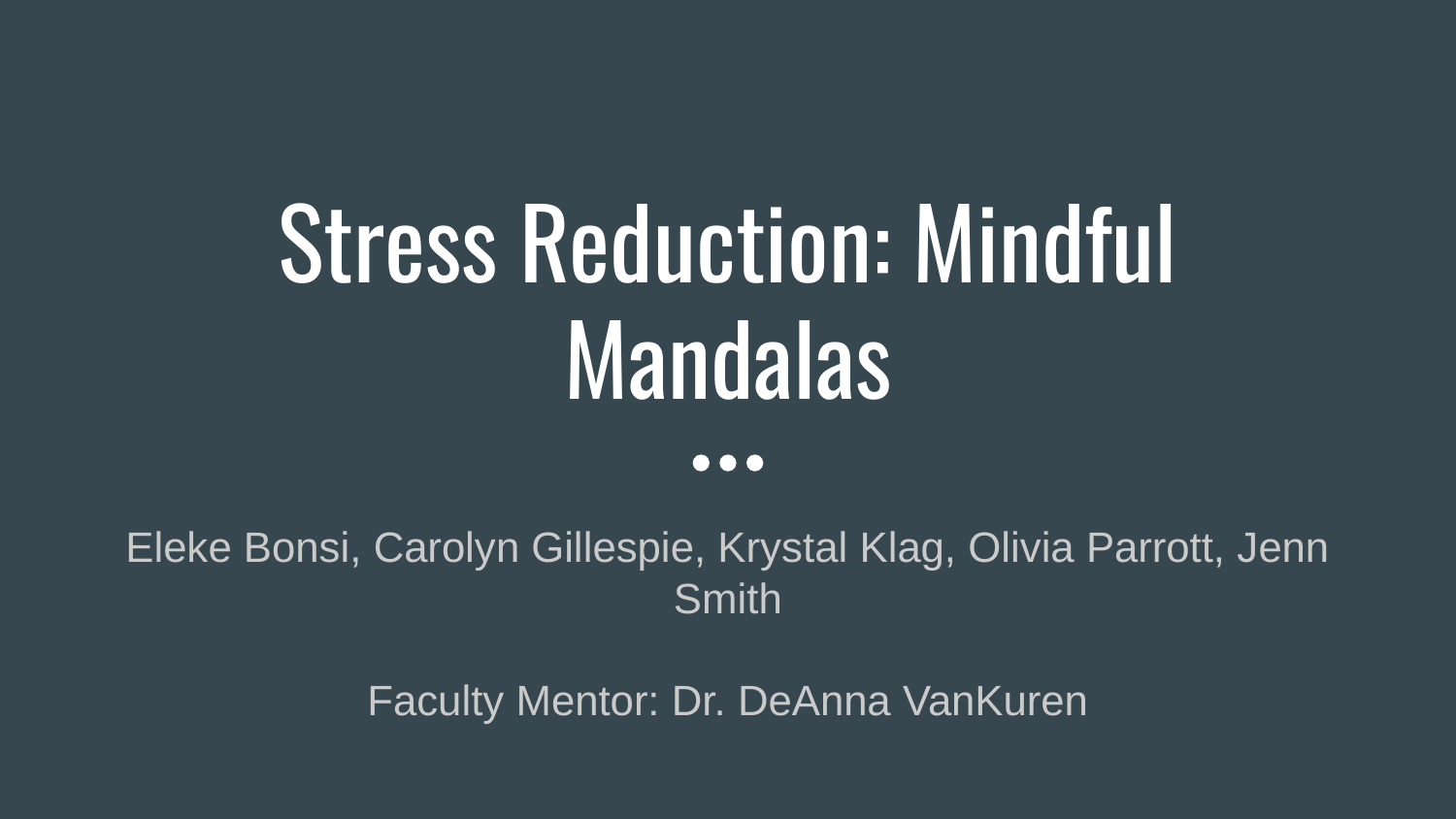

# Stress Reduction: Mindful Mandalas
Eleke Bonsi, Carolyn Gillespie, Krystal Klag, Olivia Parrott, Jenn Smith

Faculty Mentor: Dr. DeAnna VanKuren